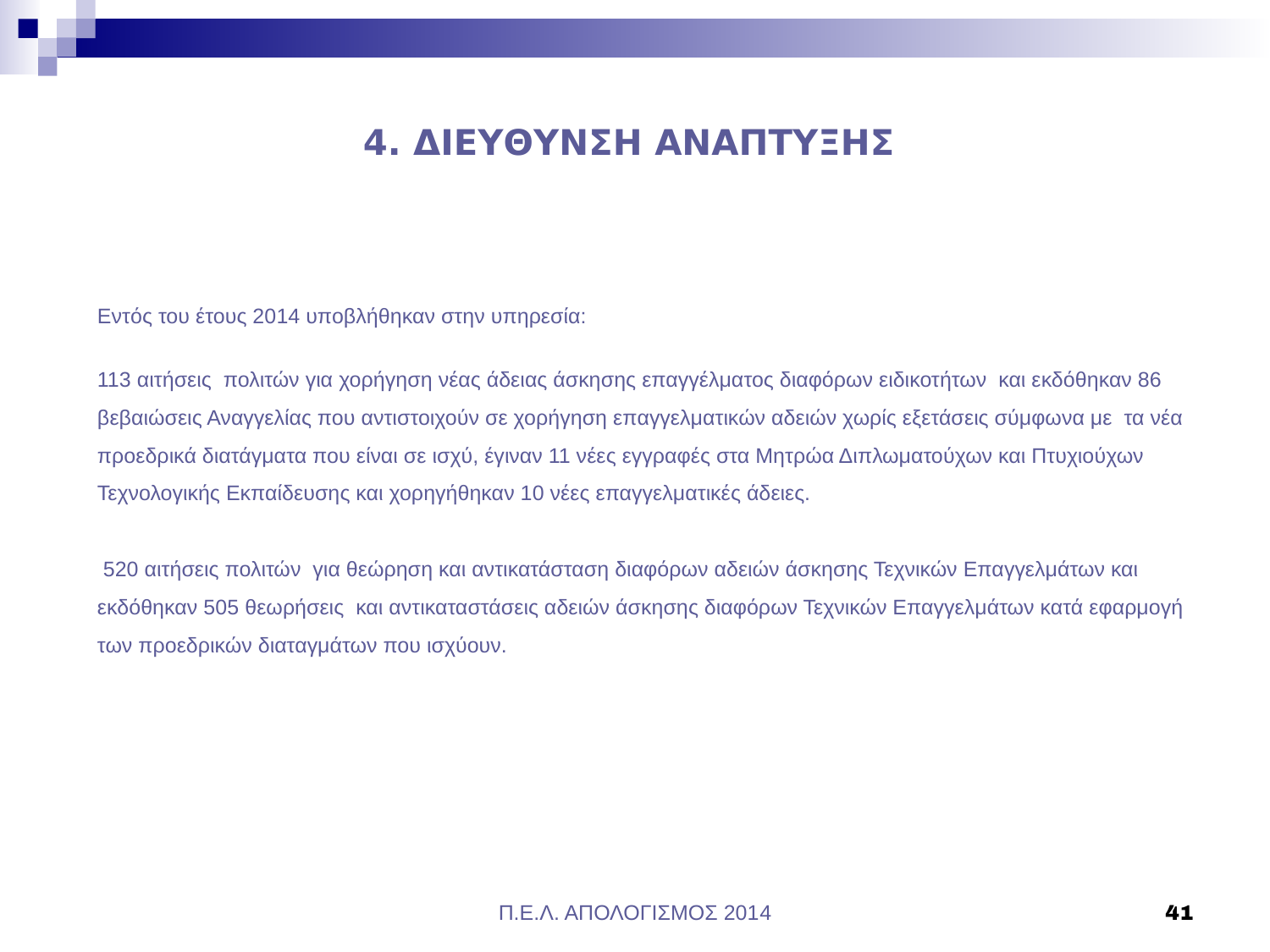

# 4. ΔΙΕΥΘΥΝΣΗ ΑΝΑΠΤΥΞΗΣ

Εντός του έτους 2014 υποβλήθηκαν στην υπηρεσία:

113 αιτήσεις  πολιτών για χορήγηση νέας άδειας άσκησης επαγγέλματος διαφόρων ειδικοτήτων  και εκδόθηκαν 86 βεβαιώσεις Αναγγελίας που αντιστοιχούν σε χορήγηση επαγγελματικών αδειών χωρίς εξετάσεις σύμφωνα με  τα νέα προεδρικά διατάγματα που είναι σε ισχύ, έγιναν 11 νέες εγγραφές στα Μητρώα Διπλωματούχων και Πτυχιούχων Τεχνολογικής Εκπαίδευσης και χορηγήθηκαν 10 νέες επαγγελματικές άδειες.

 520 αιτήσεις πολιτών  για θεώρηση και αντικατάσταση διαφόρων αδειών άσκησης Τεχνικών Επαγγελμάτων και εκδόθηκαν 505 θεωρήσεις  και αντικαταστάσεις αδειών άσκησης διαφόρων Τεχνικών Επαγγελμάτων κατά εφαρμογή των προεδρικών διαταγμάτων που ισχύουν.
Π.Ε.Λ. ΑΠΟΛΟΓΙΣΜΟΣ 2014
41